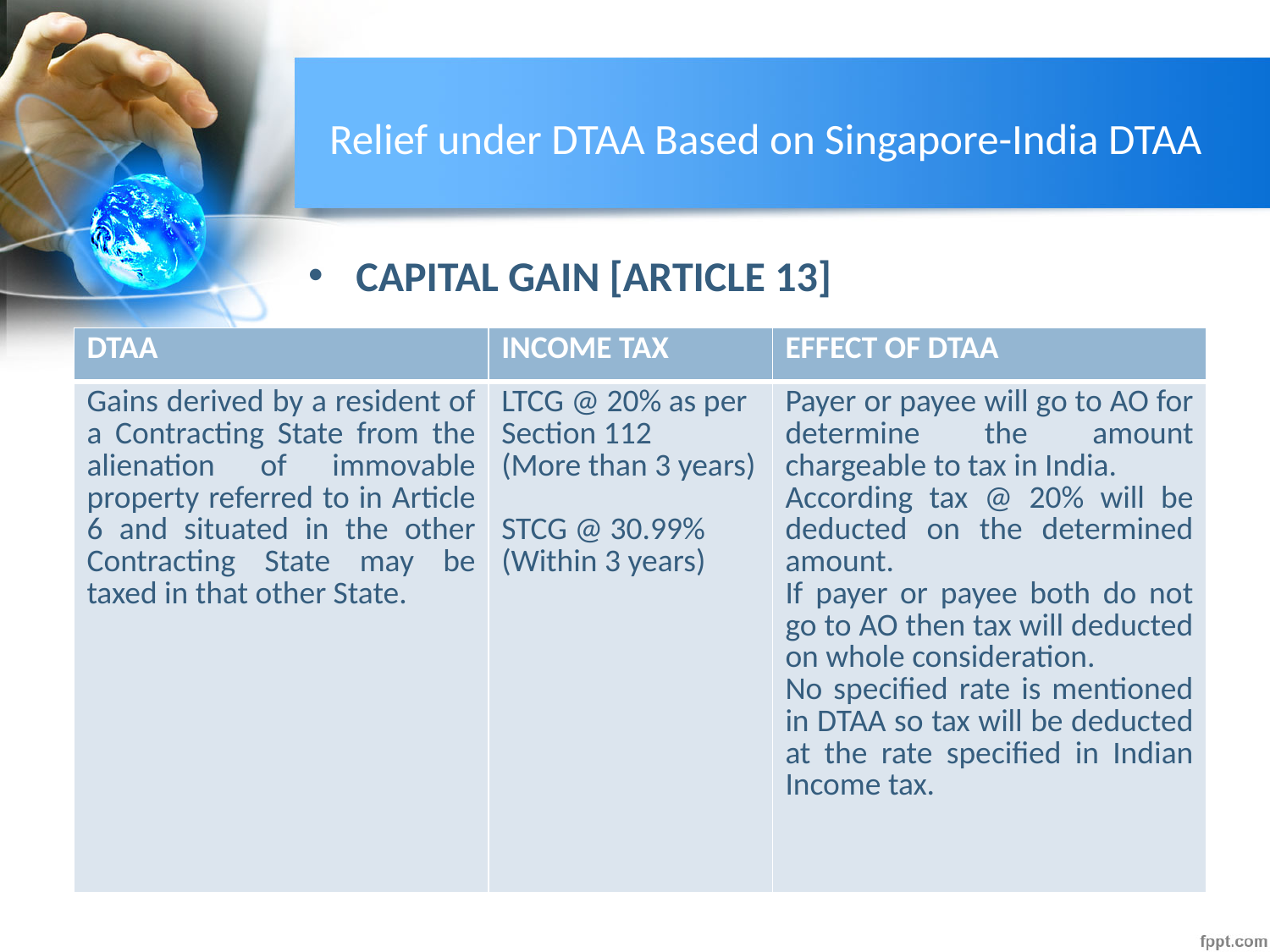

# Relief under DTAA Based on Singapore-India DTAA
CAPITAL GAIN [ARTICLE 13]

| DTAA | INCOME TAX | EFFECT OF DTAA |
| --- | --- | --- |
| Gains derived by a resident of a Contracting State from the alienation of immovable property referred to in Article 6 and situated in the other Contracting State may be taxed in that other State. | LTCG @ 20% as per Section 112 (More than 3 years)   STCG @ 30.99% (Within 3 years) | Payer or payee will go to AO for determine the amount chargeable to tax in India. According tax @ 20% will be deducted on the determined amount. If payer or payee both do not go to AO then tax will deducted on whole consideration. No specified rate is mentioned in DTAA so tax will be deducted at the rate specified in Indian Income tax. |